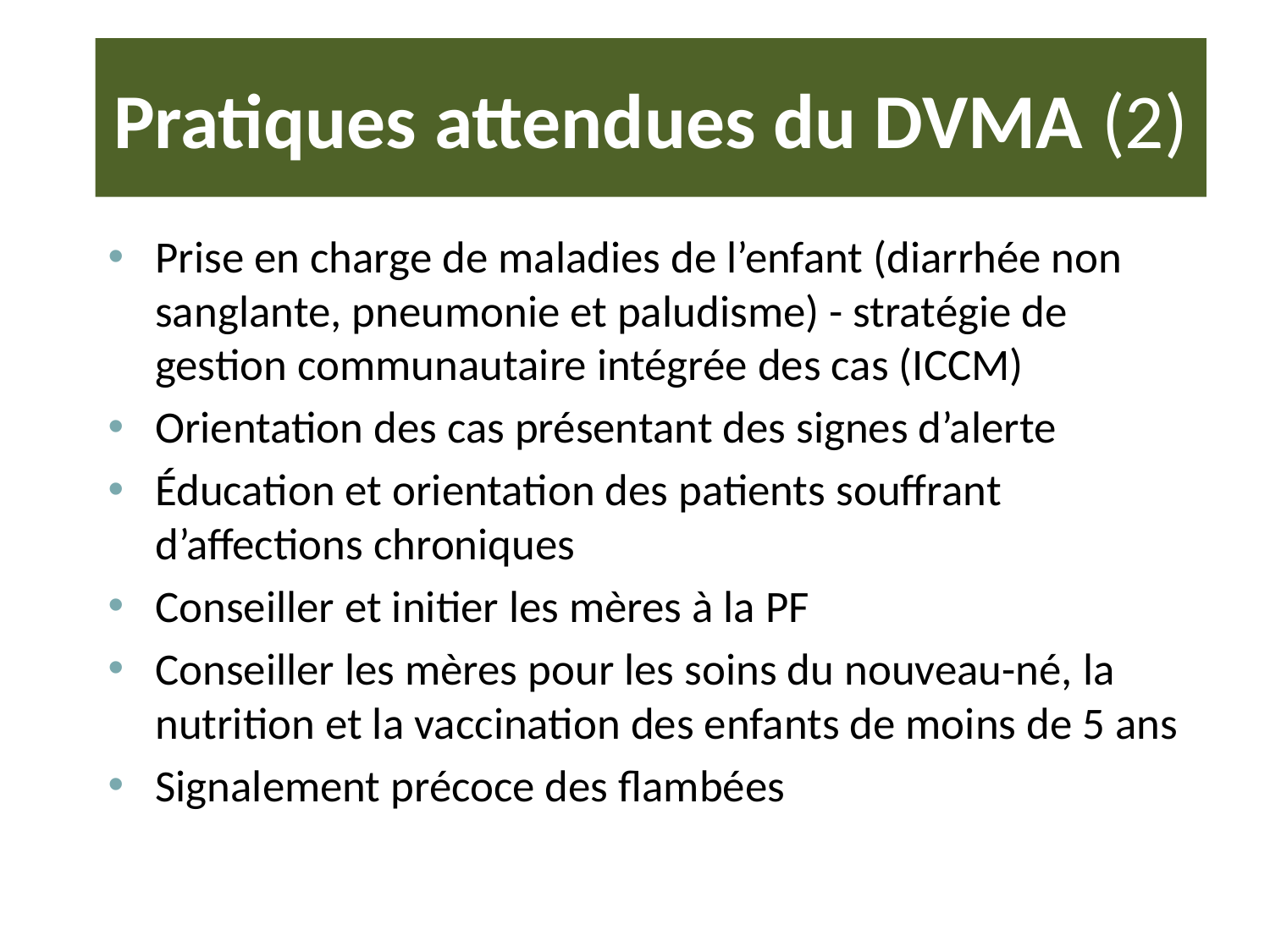

# Pratiques attendues du DVMA (2)
Prise en charge de maladies de l’enfant (diarrhée non sanglante, pneumonie et paludisme) - stratégie de gestion communautaire intégrée des cas (ICCM)
Orientation des cas présentant des signes d’alerte
Éducation et orientation des patients souffrant d’affections chroniques
Conseiller et initier les mères à la PF
Conseiller les mères pour les soins du nouveau-né, la nutrition et la vaccination des enfants de moins de 5 ans
Signalement précoce des flambées